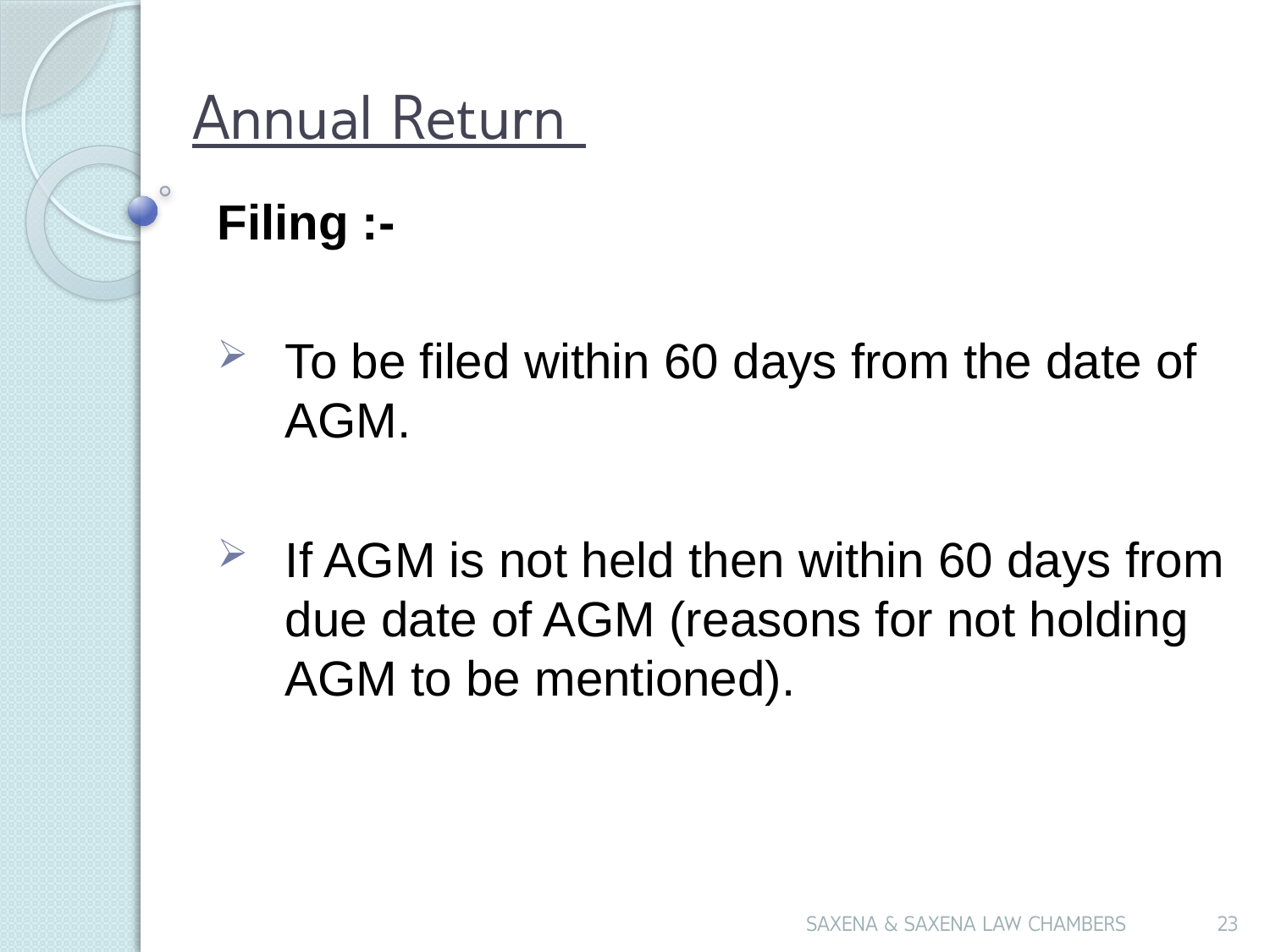

# Annual Return
Filing :-

To be filed within 60 days from the date of AGM.

If AGM is not held then within 60 days from due date of AGM (reasons for not holding AGM to be mentioned).

SAXENA & SAXENA LAW CHAMBERS
23